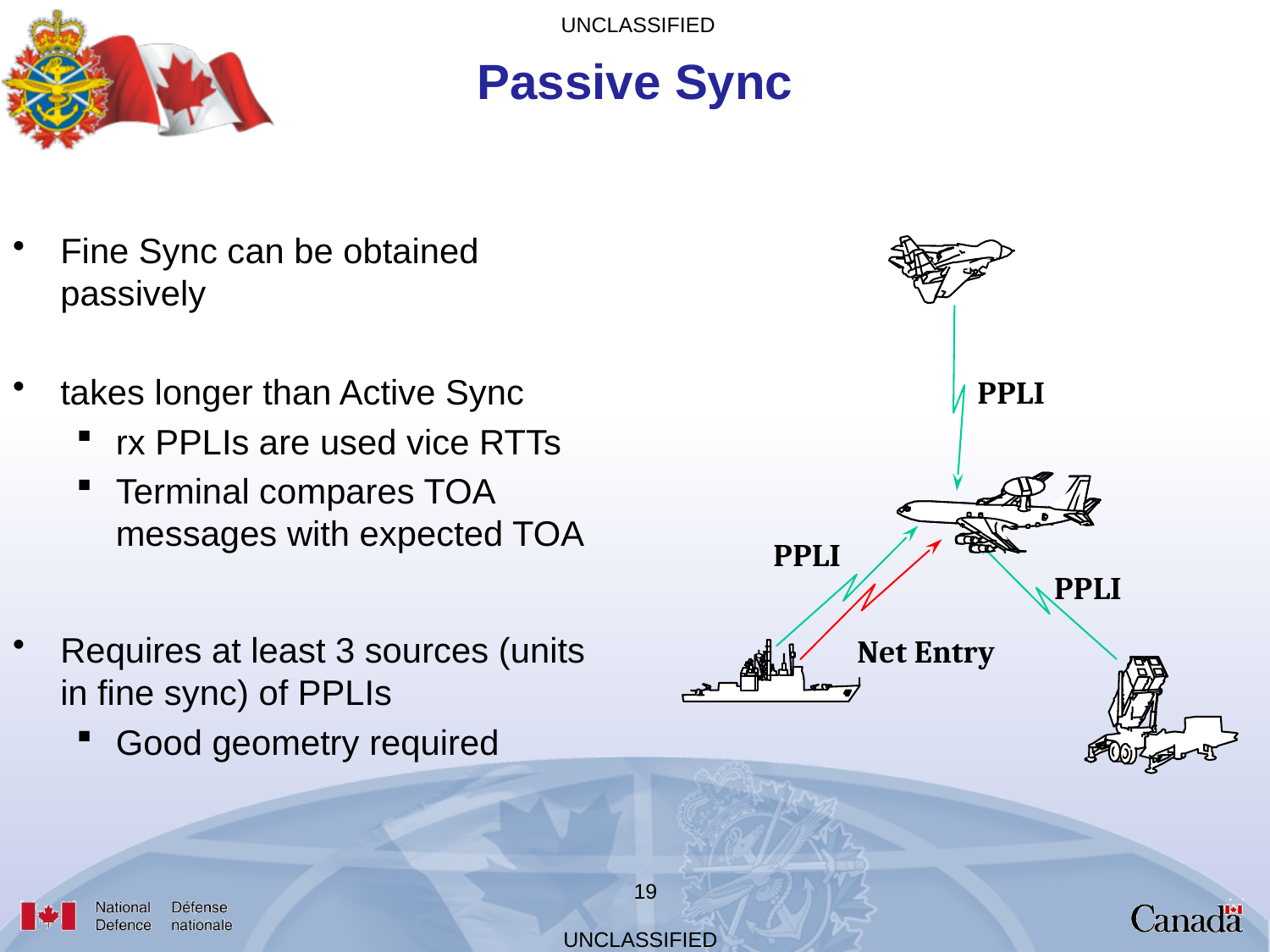

Passive Sync
Fine Sync can be obtained passively

takes longer than Active Sync
rx PPLIs are used vice RTTs
Terminal compares TOA messages with expected TOA

Requires at least 3 sources (units in fine sync) of PPLIs
Good geometry required

PPLI

PPLI

PPLI
Net Entry